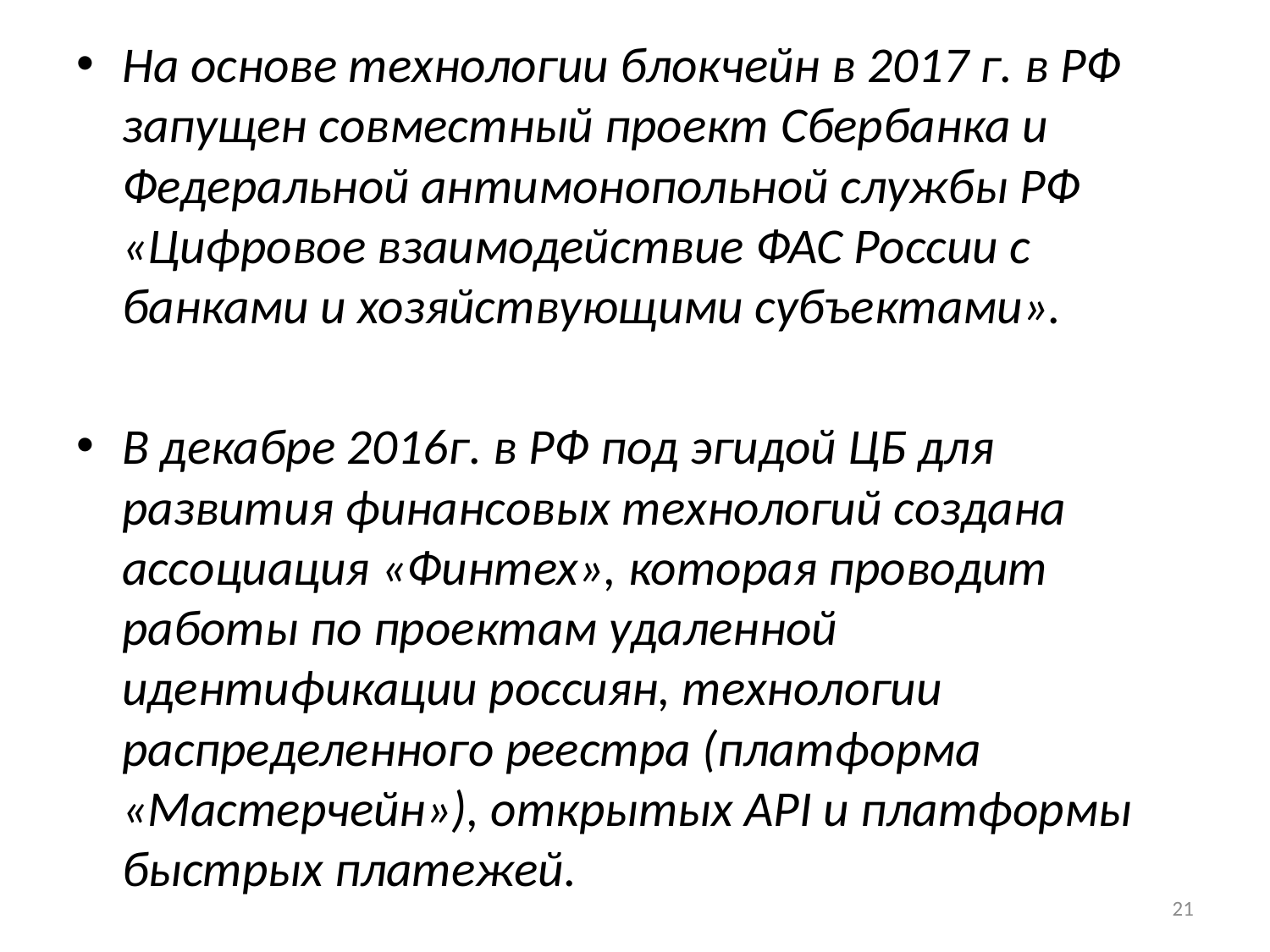

На основе технологии блокчейн в 2017 г. в РФ запущен совместный проект Сбербанка и Федеральной антимонопольной службы РФ «Цифровое взаимодействие ФАС России с банками и хозяйствующими субъектами».

В декабре 2016г. в РФ под эгидой ЦБ для развития финансовых технологий создана ассоциация «Финтех», которая проводит работы по проектам удаленной идентификации россиян, технологии распределенного реестра (платформа «Мастерчейн»), открытых API и платформы быстрых платежей.
21